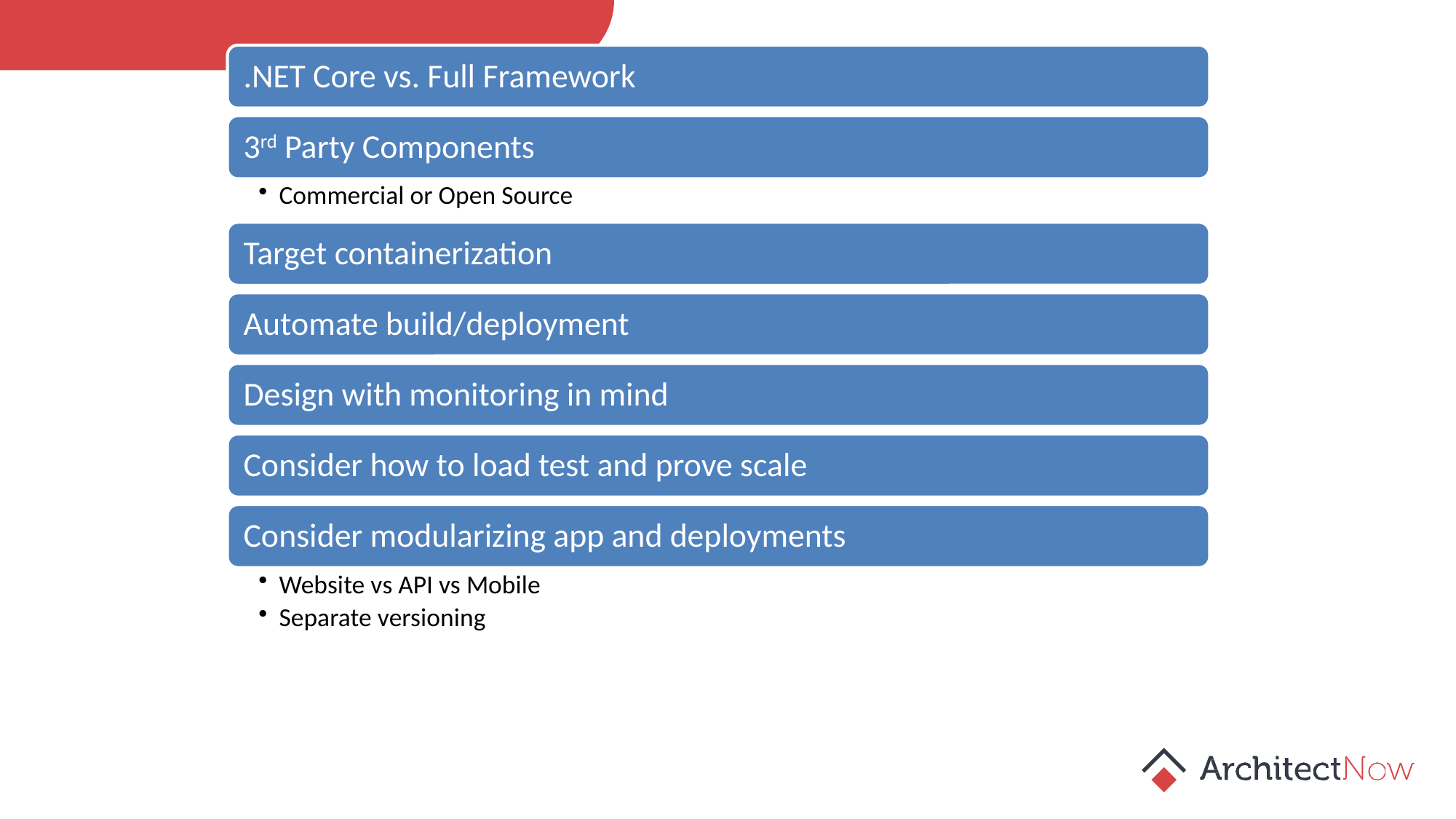

.NET Core vs. Full Framework
3rd Party Components
Commercial or Open Source
Target containerization
Automate build/deployment
Design with monitoring in mind
Consider how to load test and prove scale
Consider modularizing app and deployments
Website vs API vs Mobile
Separate versioning